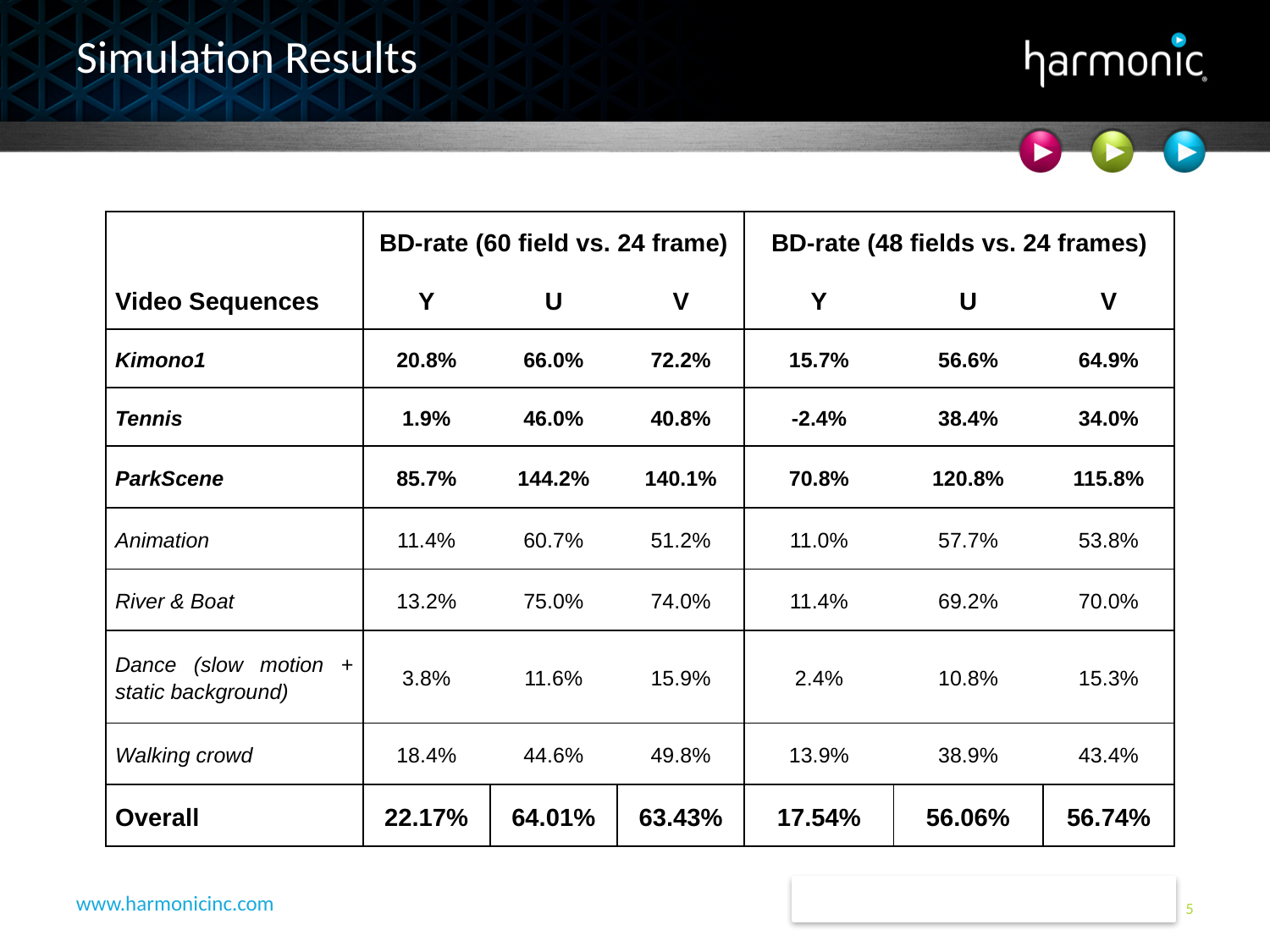

# Simulation Results

|  | BD-rate (60 field vs. 24 frame) |  |  | BD-rate (48 fields vs. 24 frames) |  |  |
| --- | --- | --- | --- | --- | --- | --- |
| Video Sequences | Y | U | V | Y | U | V |
| Kimono1 | 20.8% | 66.0% | 72.2% | 15.7% | 56.6% | 64.9% |
| Tennis | 1.9% | 46.0% | 40.8% | -2.4% | 38.4% | 34.0% |
| ParkScene | 85.7% | 144.2% | 140.1% | 70.8% | 120.8% | 115.8% |
| Animation | 11.4% | 60.7% | 51.2% | 11.0% | 57.7% | 53.8% |
| River & Boat | 13.2% | 75.0% | 74.0% | 11.4% | 69.2% | 70.0% |
| Dance (slow motion + static background) | 3.8% | 11.6% | 15.9% | 2.4% | 10.8% | 15.3% |
| Walking crowd | 18.4% | 44.6% | 49.8% | 13.9% | 38.9% | 43.4% |
| Overall | 22.17% | 64.01% | 63.43% | 17.54% | 56.06% | 56.74% |

5